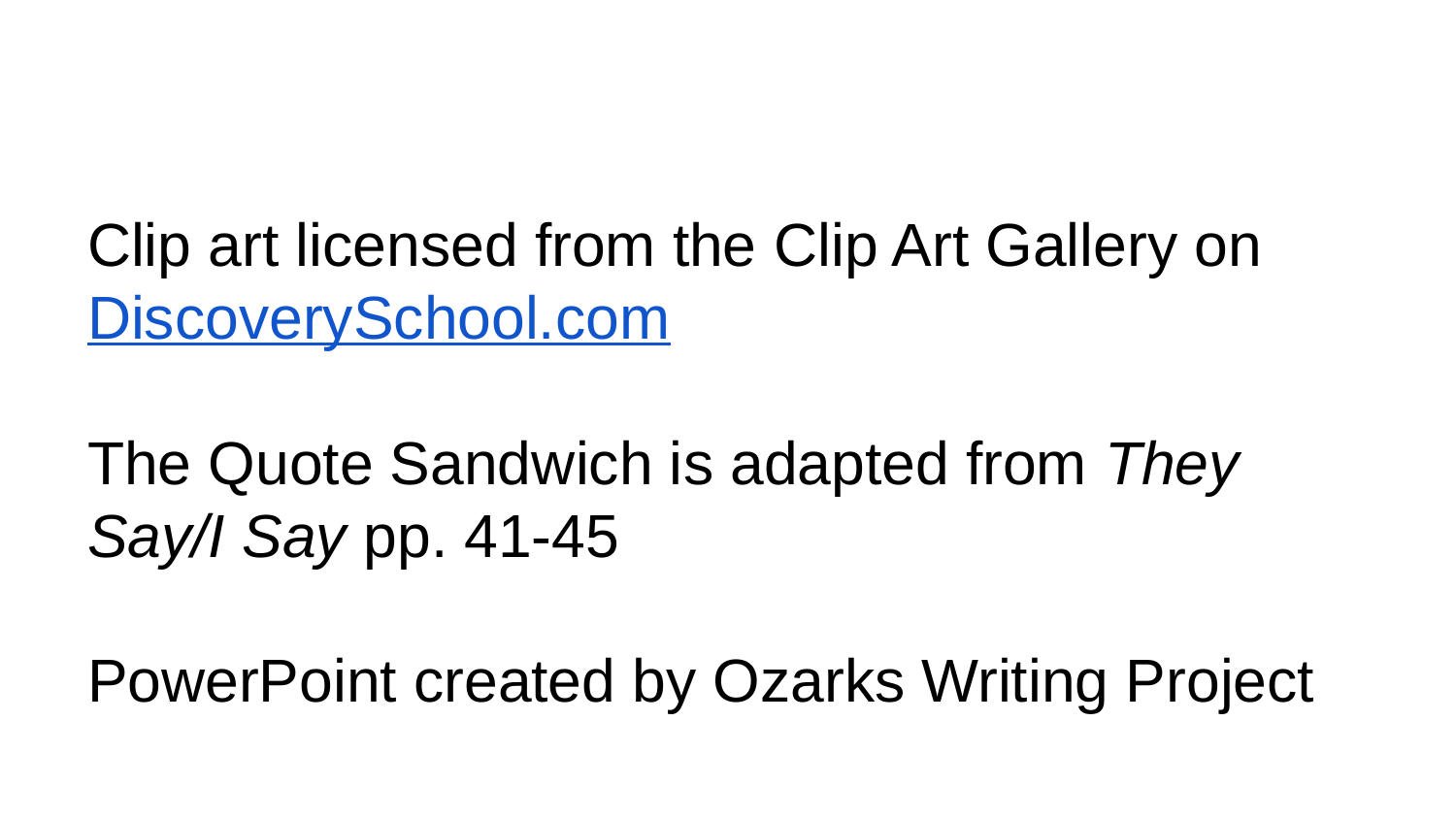

#
Clip art licensed from the Clip Art Gallery on DiscoverySchool.com

The Quote Sandwich is adapted from They Say/I Say pp. 41-45

PowerPoint created by Ozarks Writing Project